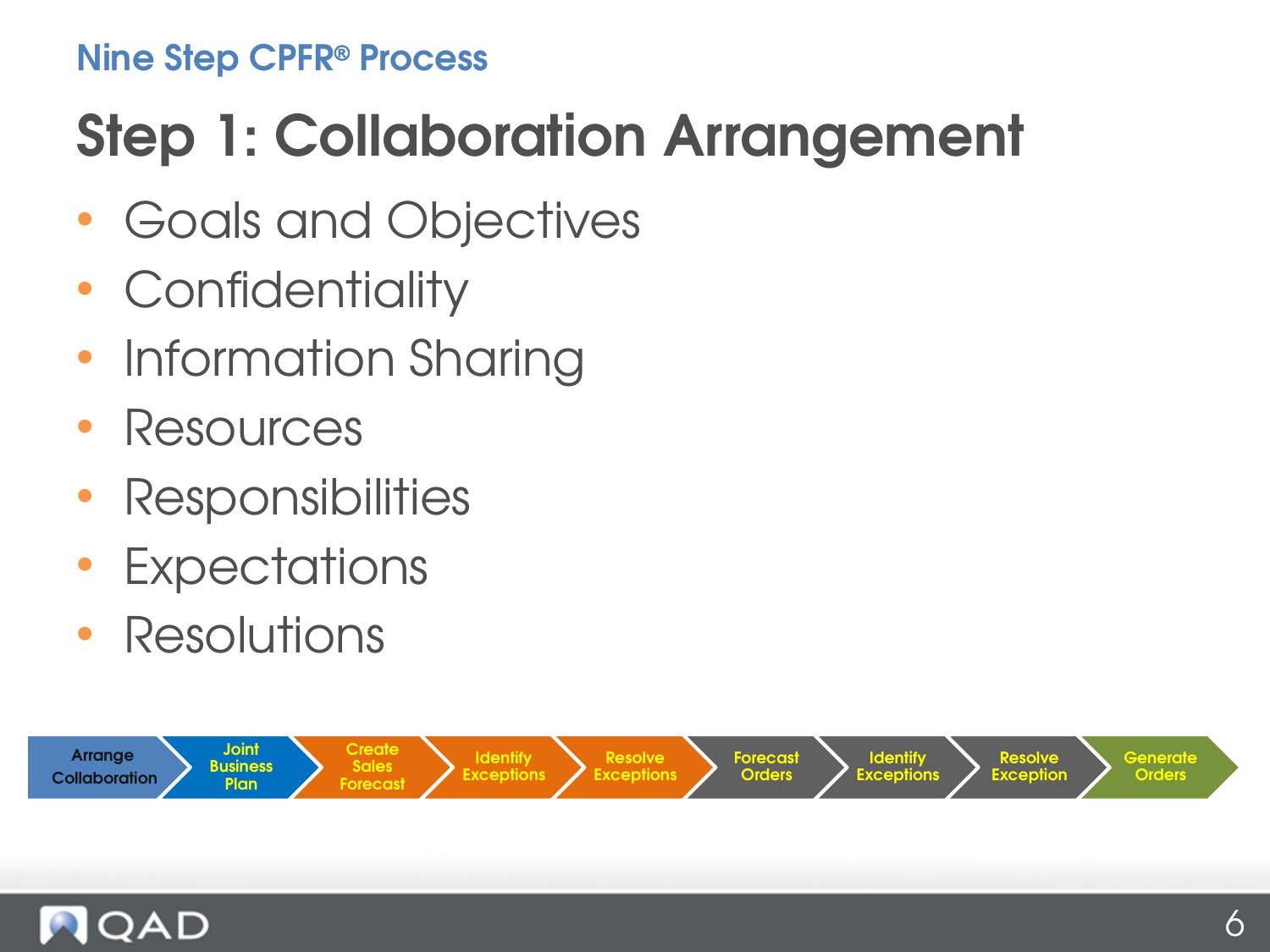

Nine Step CPFR® Process
# Step 1: Collaboration Arrangement
Goals and Objectives
Confidentiality
Information Sharing
Resources
Responsibilities
Expectations
Resolutions

Arrange
 Collaboration
Joint Business Plan
Create Sales Forecast
Identify Exceptions
Resolve Exceptions
Forecast Orders
Identify Exceptions
Resolve Exception
Generate Orders
6